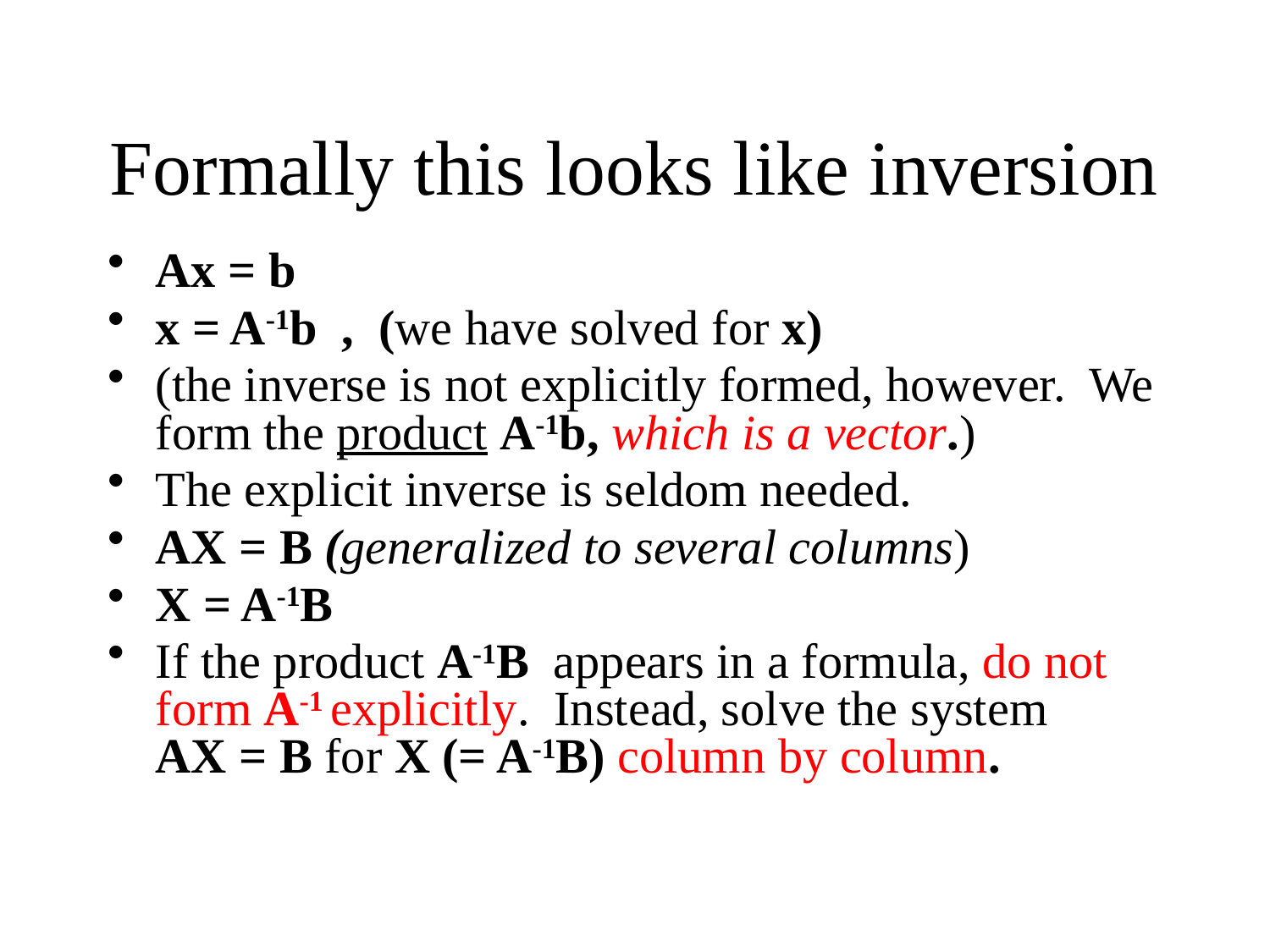

# Formally this looks like inversion
Ax = b
x = A-1b  ,  (we have solved for x)
(the inverse is not explicitly formed, however.  We form the product A-1b, which is a vector.)
The explicit inverse is seldom needed.
AX = B (generalized to several columns)
X = A-1B
If the product A-1B  appears in a formula, do not form A-1 explicitly.  Instead, solve the system
AX = B for X (= A-1B) column by column.